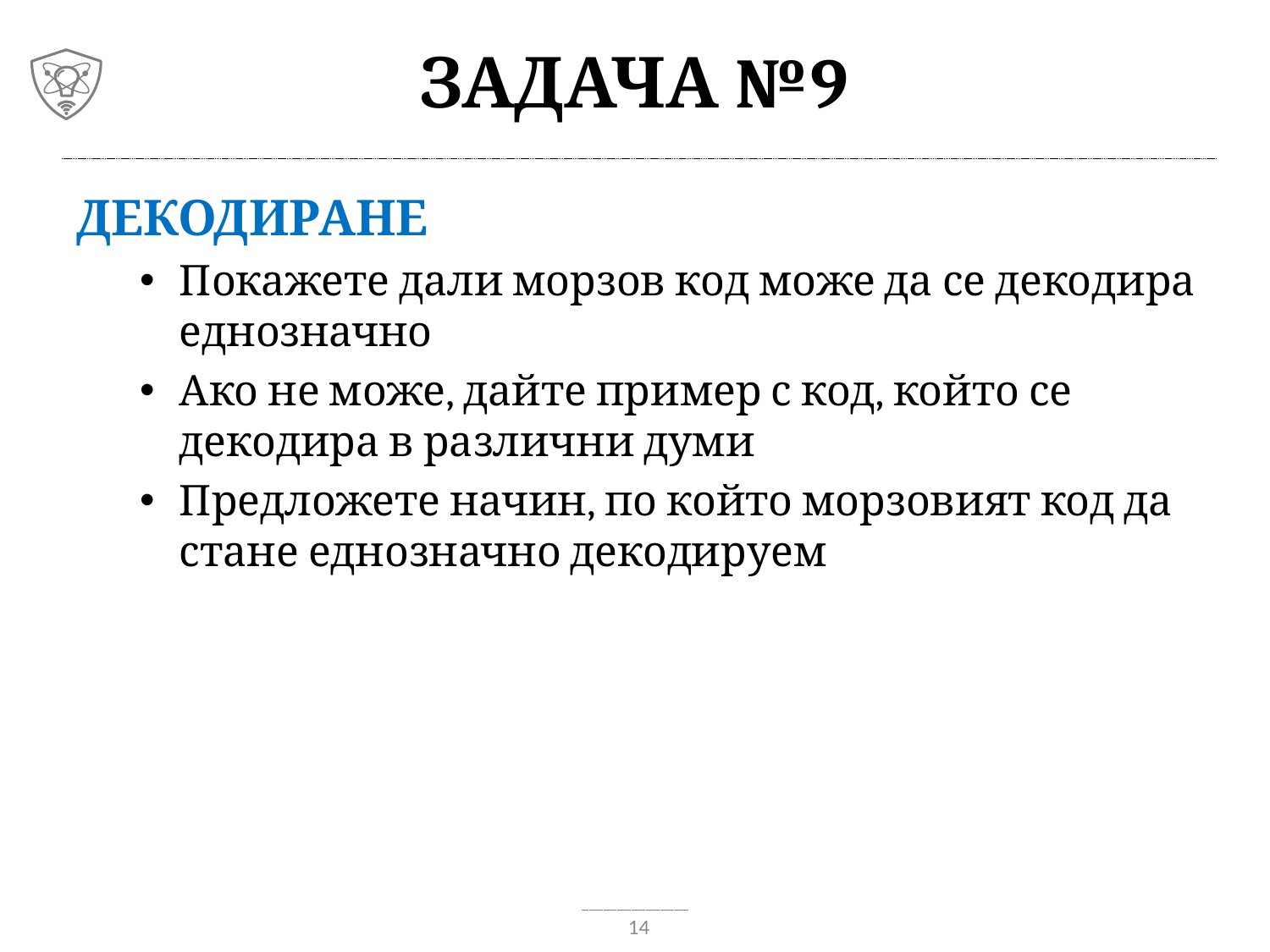

# Задача №9
Декодиране
Покажете дали морзов код може да се декодира еднозначно
Ако не може, дайте пример с код, който се декодира в различни думи
Предложете начин, по който морзовият код да стане еднозначно декодируем
14